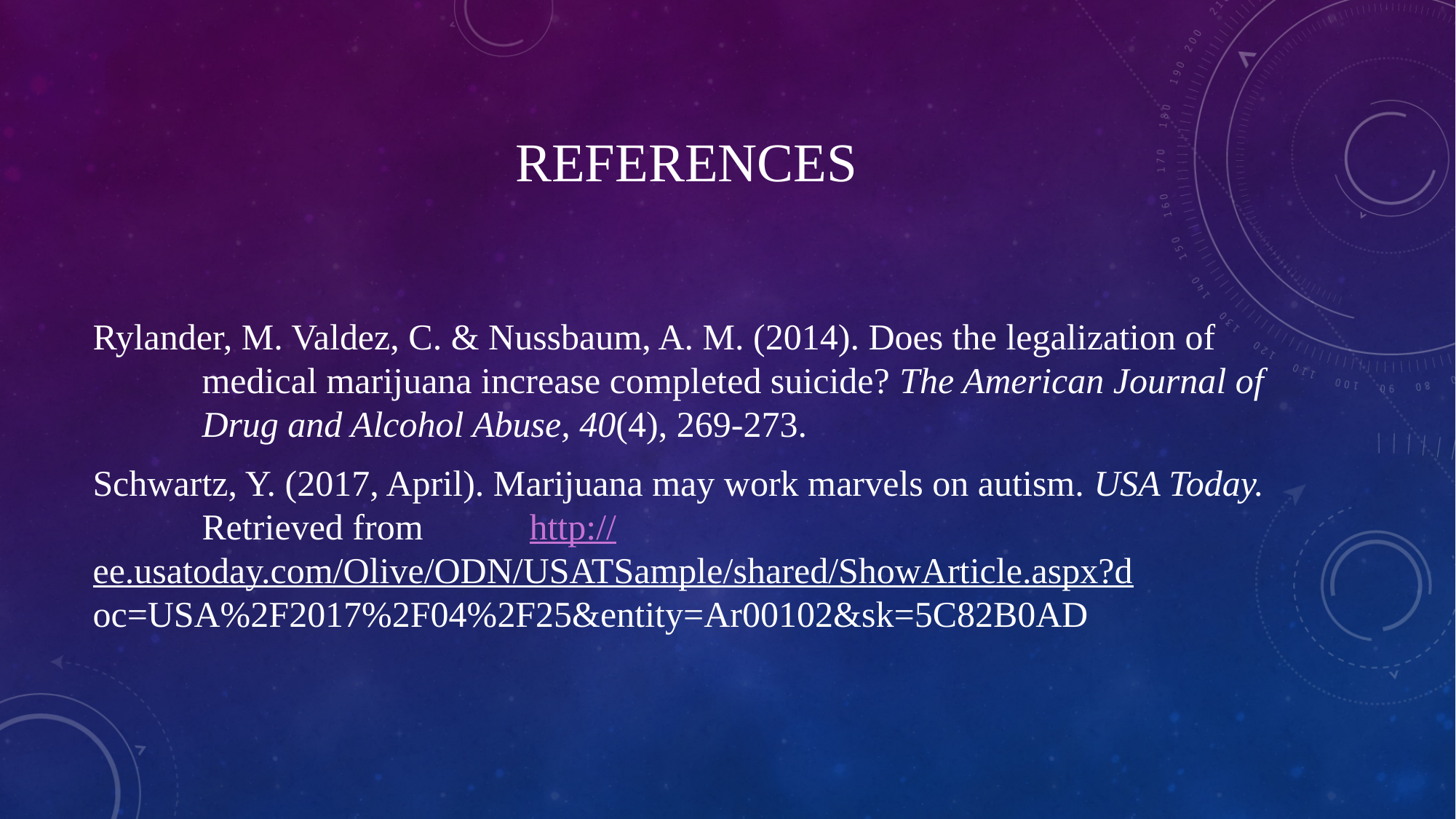

# References
Rylander, M. Valdez, C. & Nussbaum, A. M. (2014). Does the legalization of 	medical marijuana increase completed suicide? The American Journal of 	Drug and Alcohol Abuse, 40(4), 269-273.
Schwartz, Y. (2017, April). Marijuana may work marvels on autism. USA Today. 	Retrieved from 	http://ee.usatoday.com/Olive/ODN/USATSample/shared/ShowArticle.aspx?d	oc=USA%2F2017%2F04%2F25&entity=Ar00102&sk=5C82B0AD